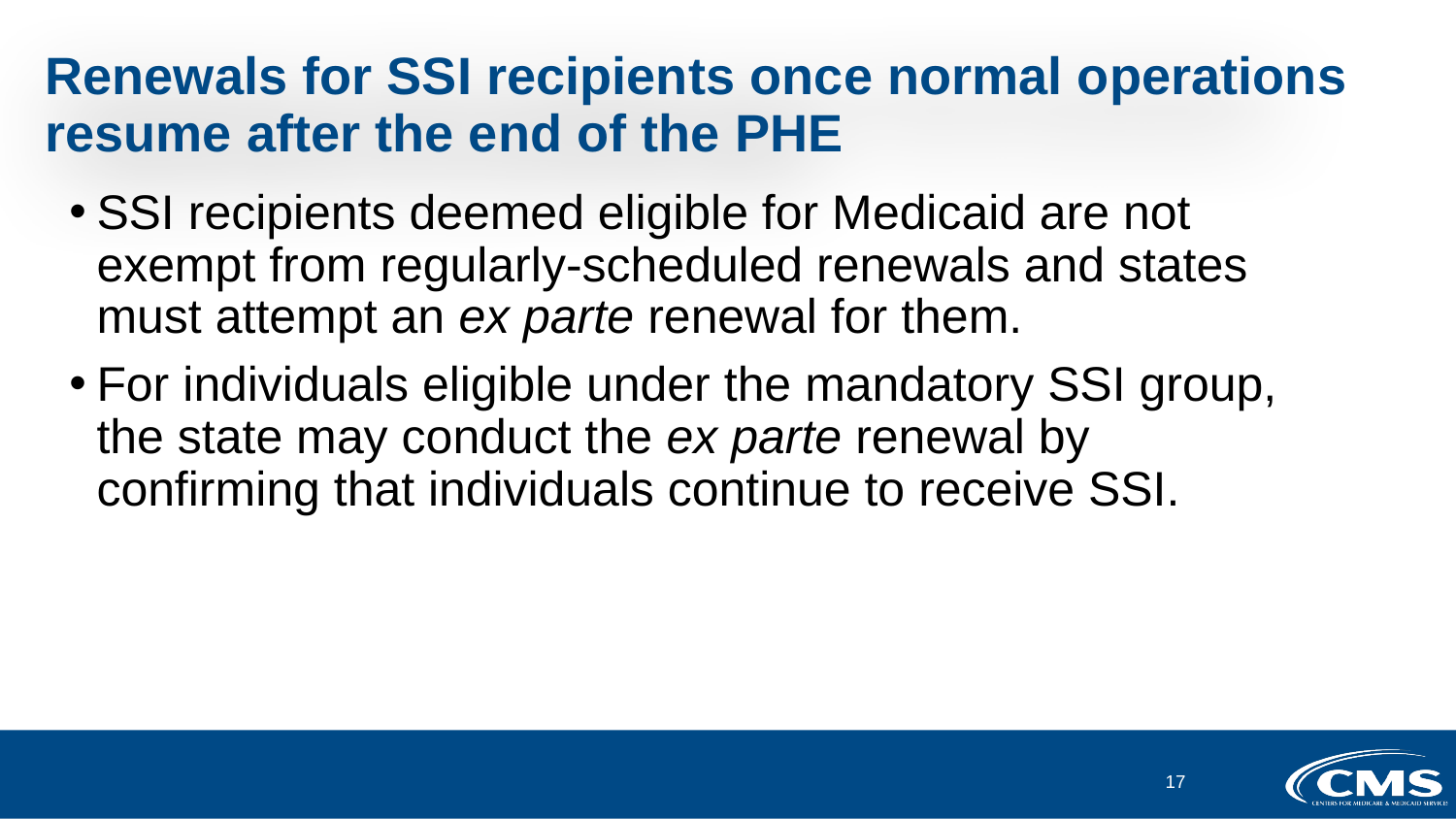

# Renewals for SSI recipients once normal operations resume after the end of the PHE
SSI recipients deemed eligible for Medicaid are not exempt from regularly-scheduled renewals and states must attempt an ex parte renewal for them.
For individuals eligible under the mandatory SSI group, the state may conduct the ex parte renewal by confirming that individuals continue to receive SSI.

17